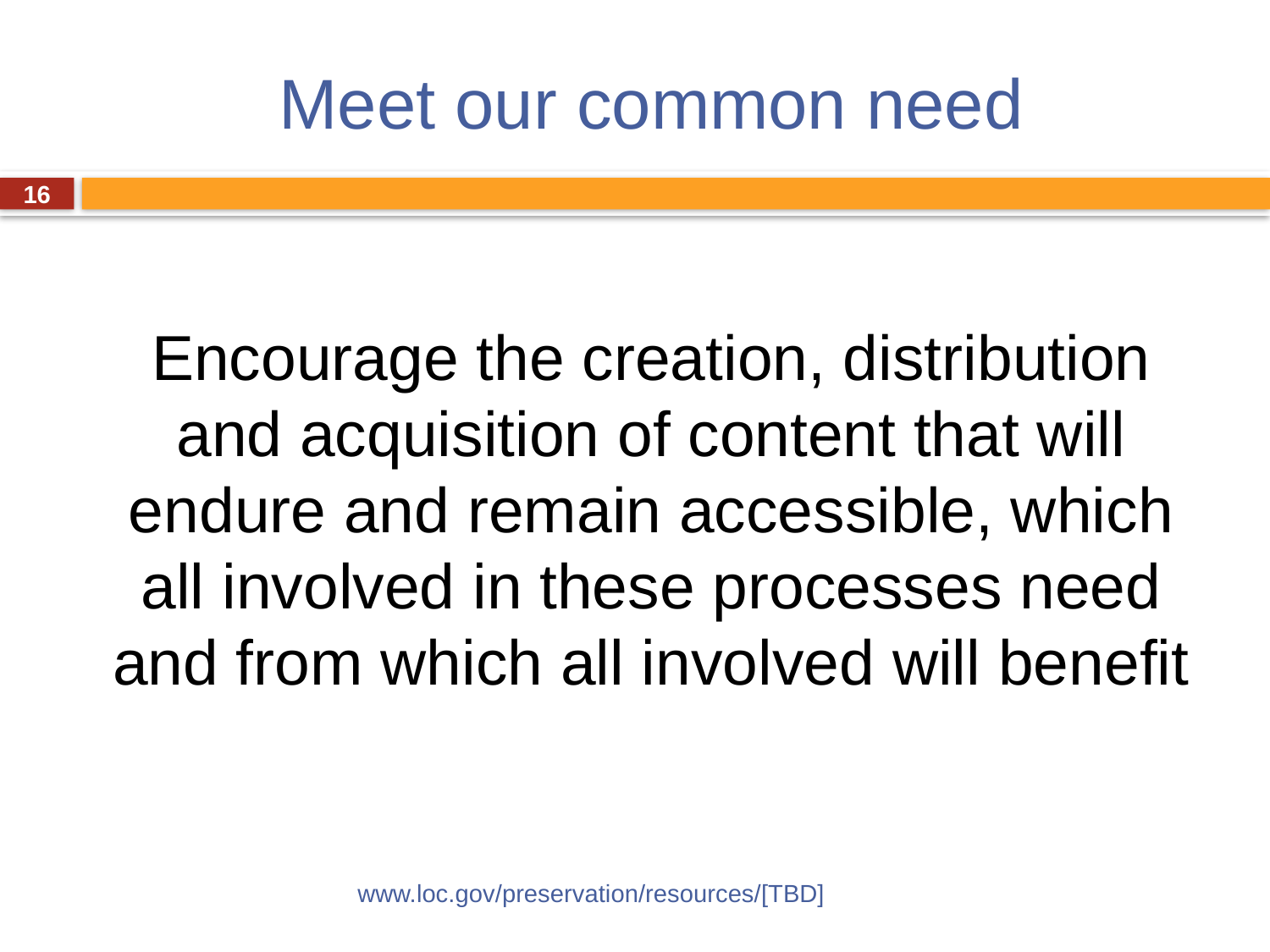

# Meet our common need
16

Encourage the creation, distribution and acquisition of content that will endure and remain accessible, which all involved in these processes need and from which all involved will benefit
www.loc.gov/preservation/resources/[TBD]